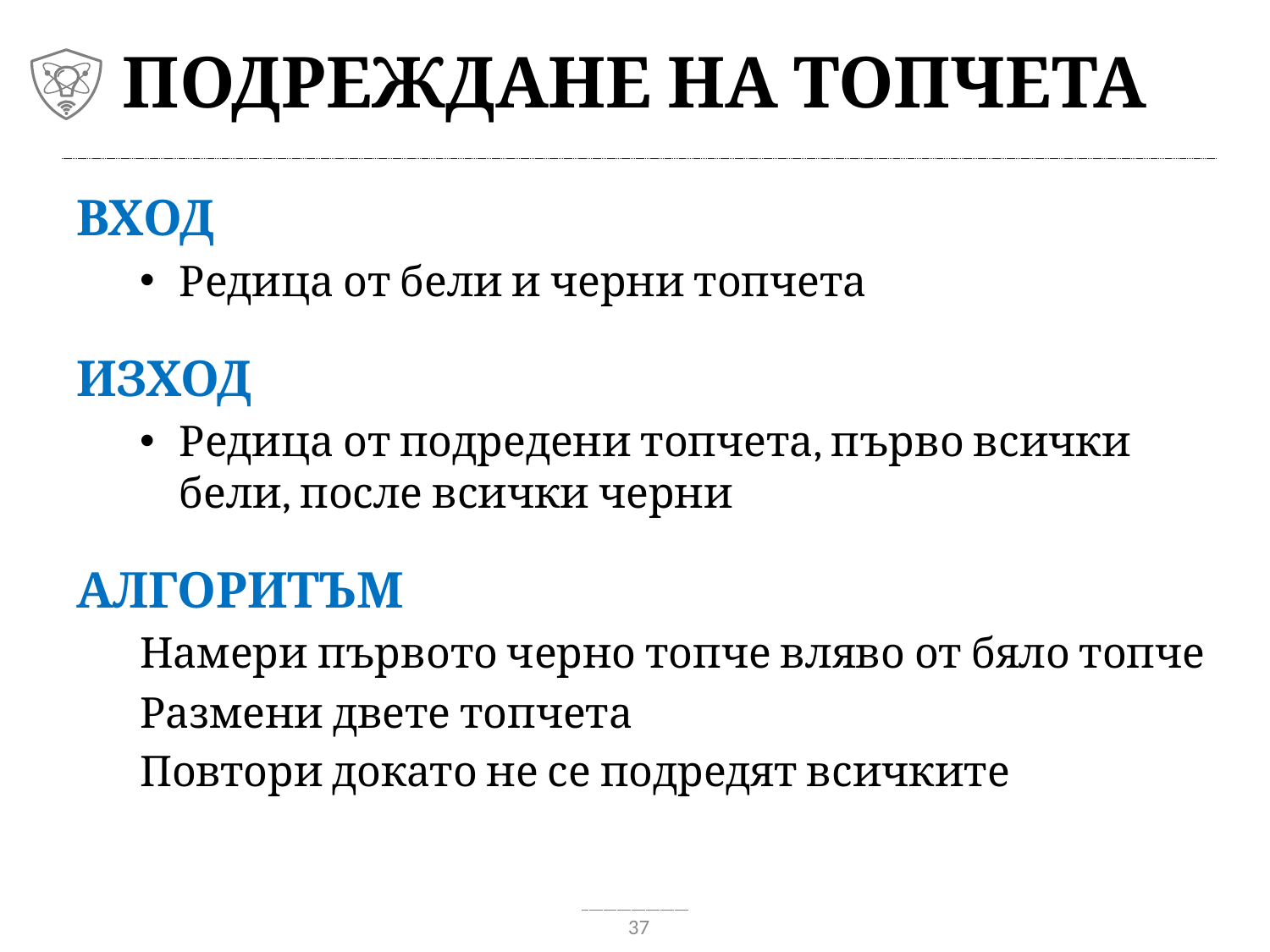

# Подреждане на топчета
Вход
Редица от бели и черни топчета
Изход
Редица от подредени топчета, първо всички бели, после всички черни
Алгоритъм
Намери първото черно топче вляво от бяло топче
Размени двете топчета
Повтори докато не се подредят всичките
37